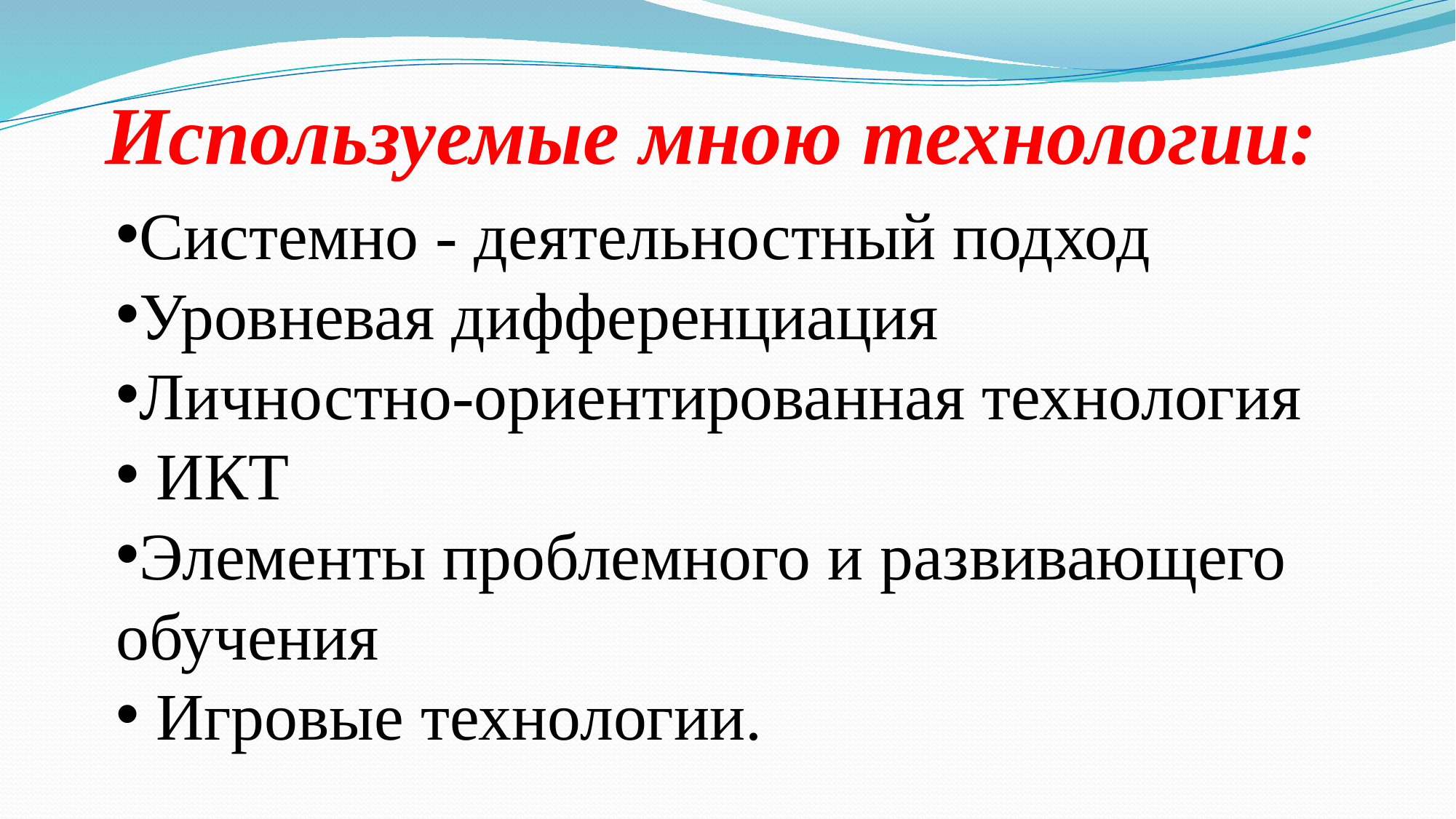

Используемые мною технологии:
Системно - деятельностный подход
Уровневая дифференциация
Личностно-ориентированная технология
 ИКТ
Элементы проблемного и развивающего обучения
 Игровые технологии.